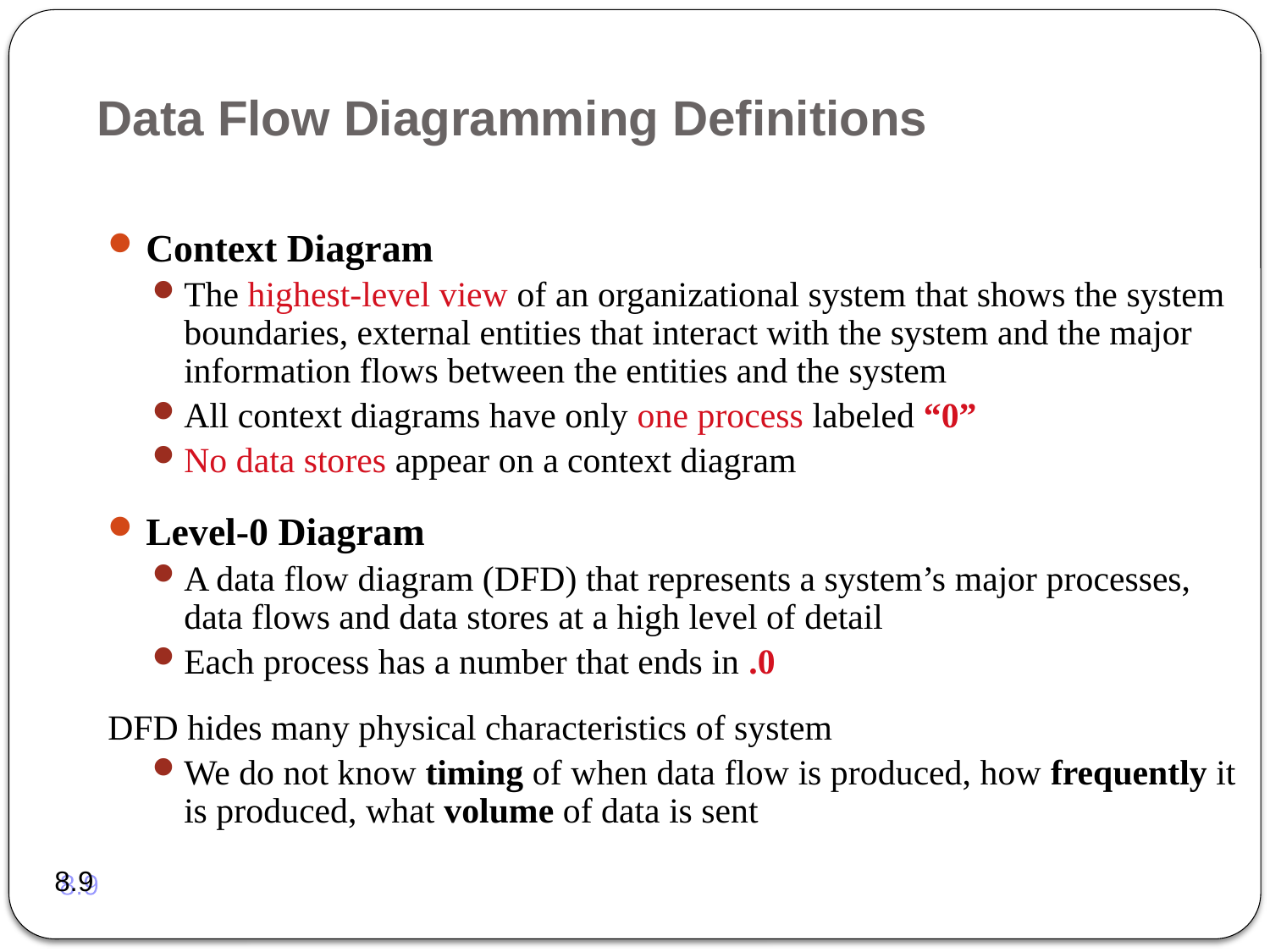

# Data Flow Diagramming Definitions
Context Diagram
The highest-level view of an organizational system that shows the system boundaries, external entities that interact with the system and the major information flows between the entities and the system
All context diagrams have only one process labeled “0”
No data stores appear on a context diagram

Level-0 Diagram
A data flow diagram (DFD) that represents a system’s major processes, data flows and data stores at a high level of detail
Each process has a number that ends in .0

DFD hides many physical characteristics of system
We do not know timing of when data flow is produced, how frequently it is produced, what volume of data is sent
8.9